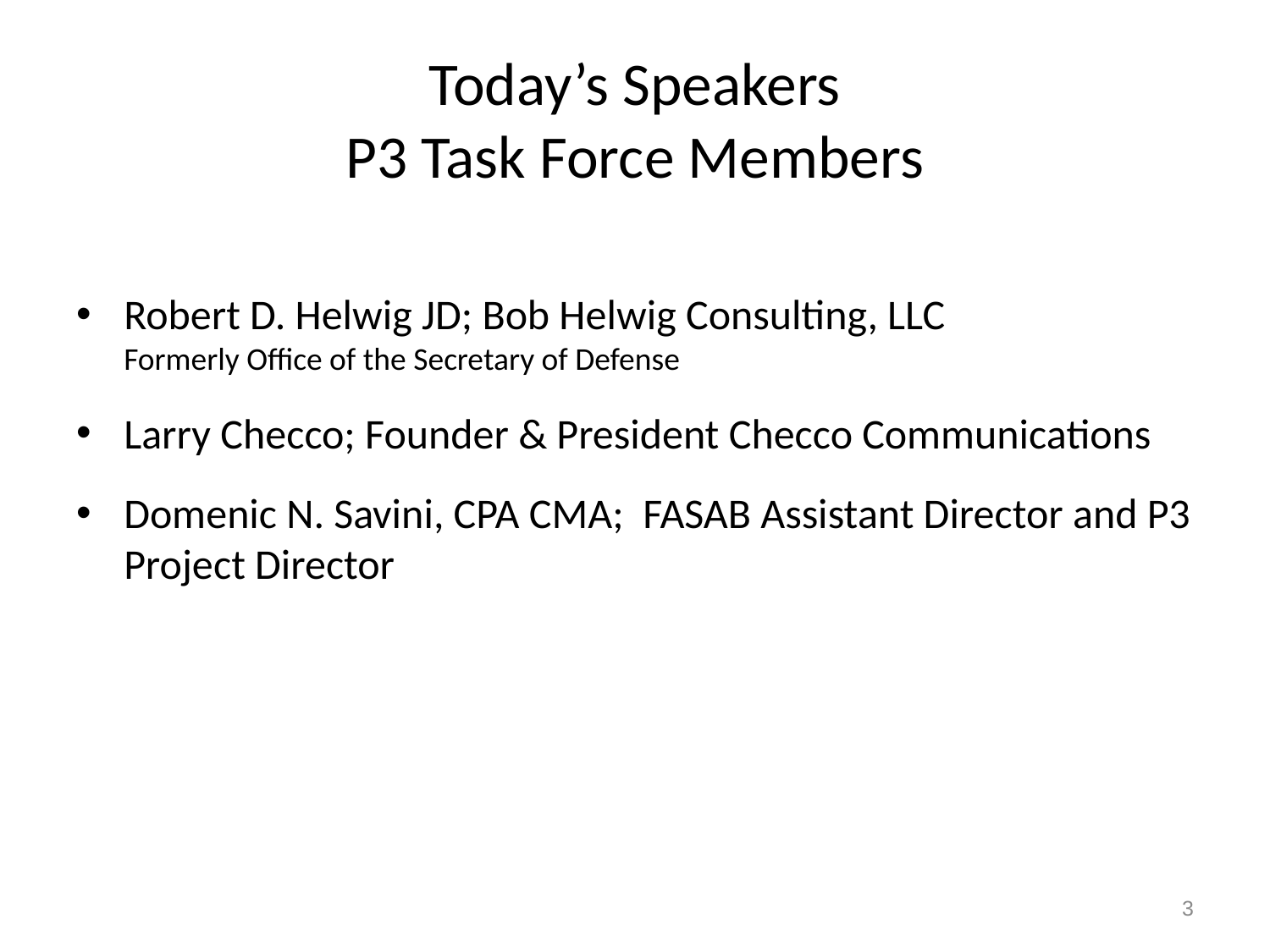

# Today’s Speakers P3 Task Force Members

Robert D. Helwig JD; Bob Helwig Consulting, LLC
Formerly Office of the Secretary of Defense
Larry Checco; Founder & President Checco Communications
Domenic N. Savini, CPA CMA;  FASAB Assistant Director and P3 Project Director

3